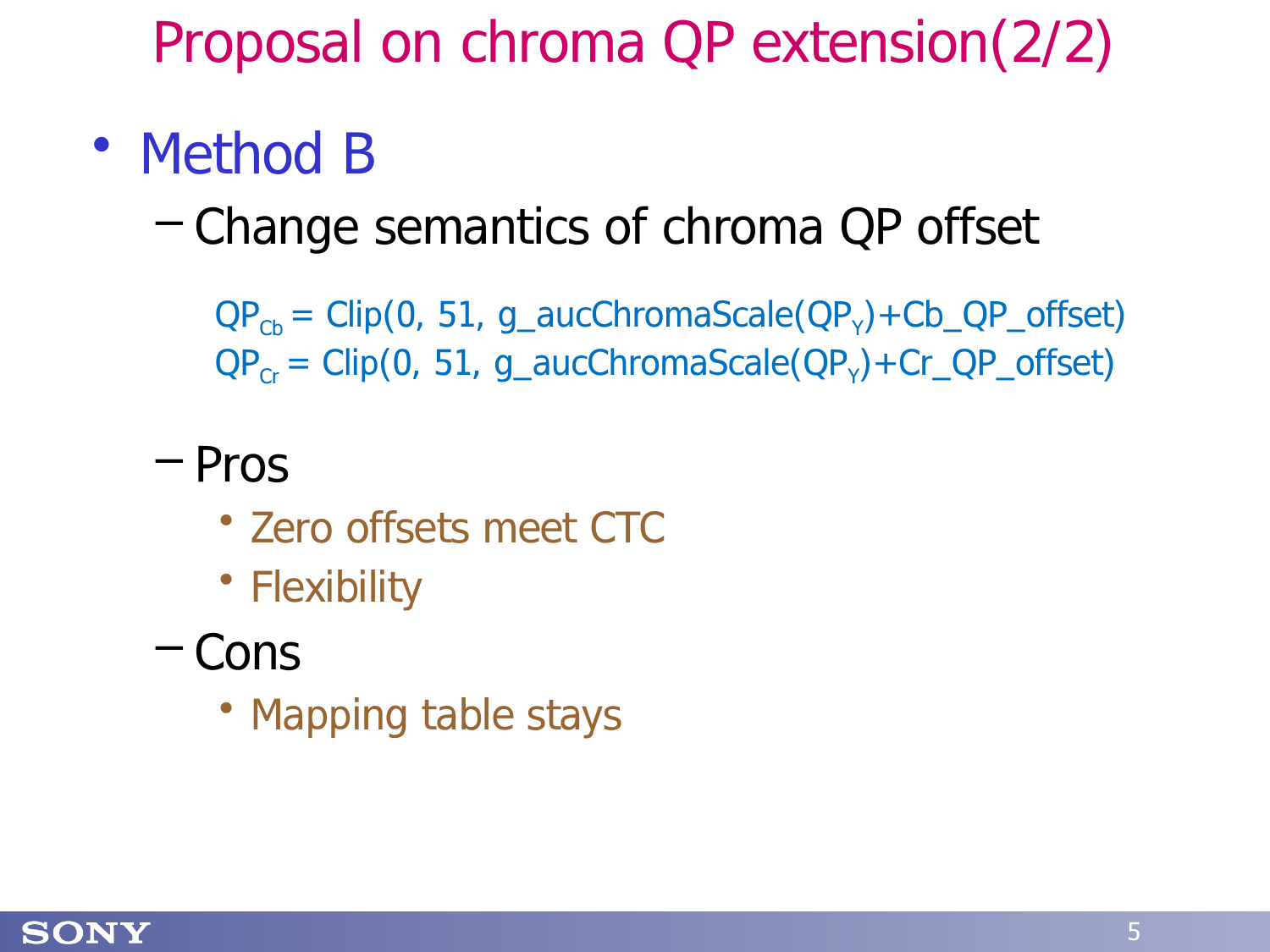

# Proposal on chroma QP extension(2/2)
Method B
Change semantics of chroma QP offset

Pros
Zero offsets meet CTC
Flexibility
Cons
Mapping table stays

QPCb = Clip(0, 51, g_aucChromaScale(QPY)+Cb_QP_offset)
QPCr = Clip(0, 51, g_aucChromaScale(QPY)+Cr_QP_offset)
5